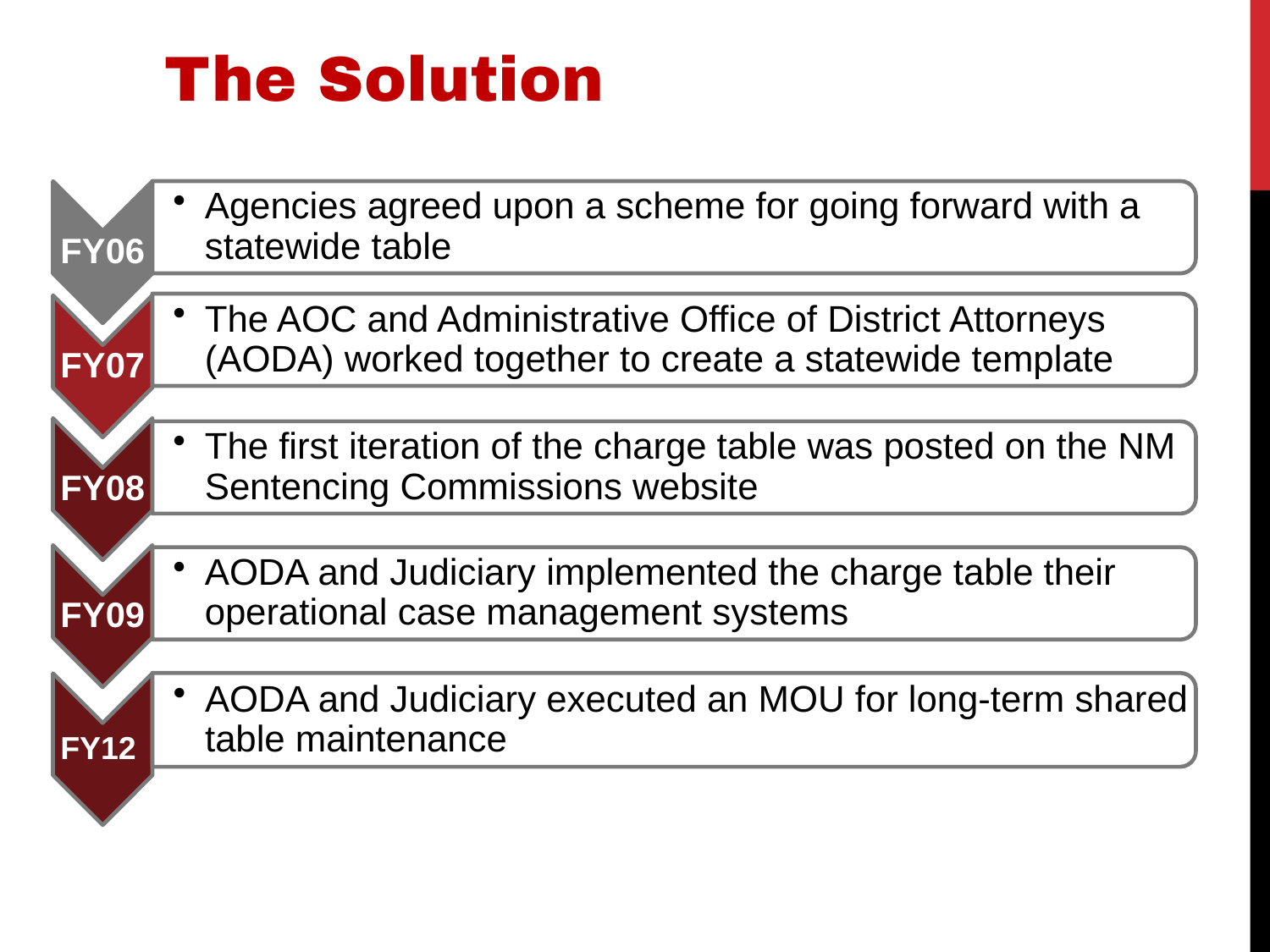

The Solution
FY06
Agencies agreed upon a scheme for going forward with a statewide table
FY07
The AOC and Administrative Office of District Attorneys (AODA) worked together to create a statewide template
FY08
The first iteration of the charge table was posted on the NM Sentencing Commissions website
FY09
AODA and Judiciary implemented the charge table their operational case management systems
FY12
AODA and Judiciary executed an MOU for long-term shared table maintenance